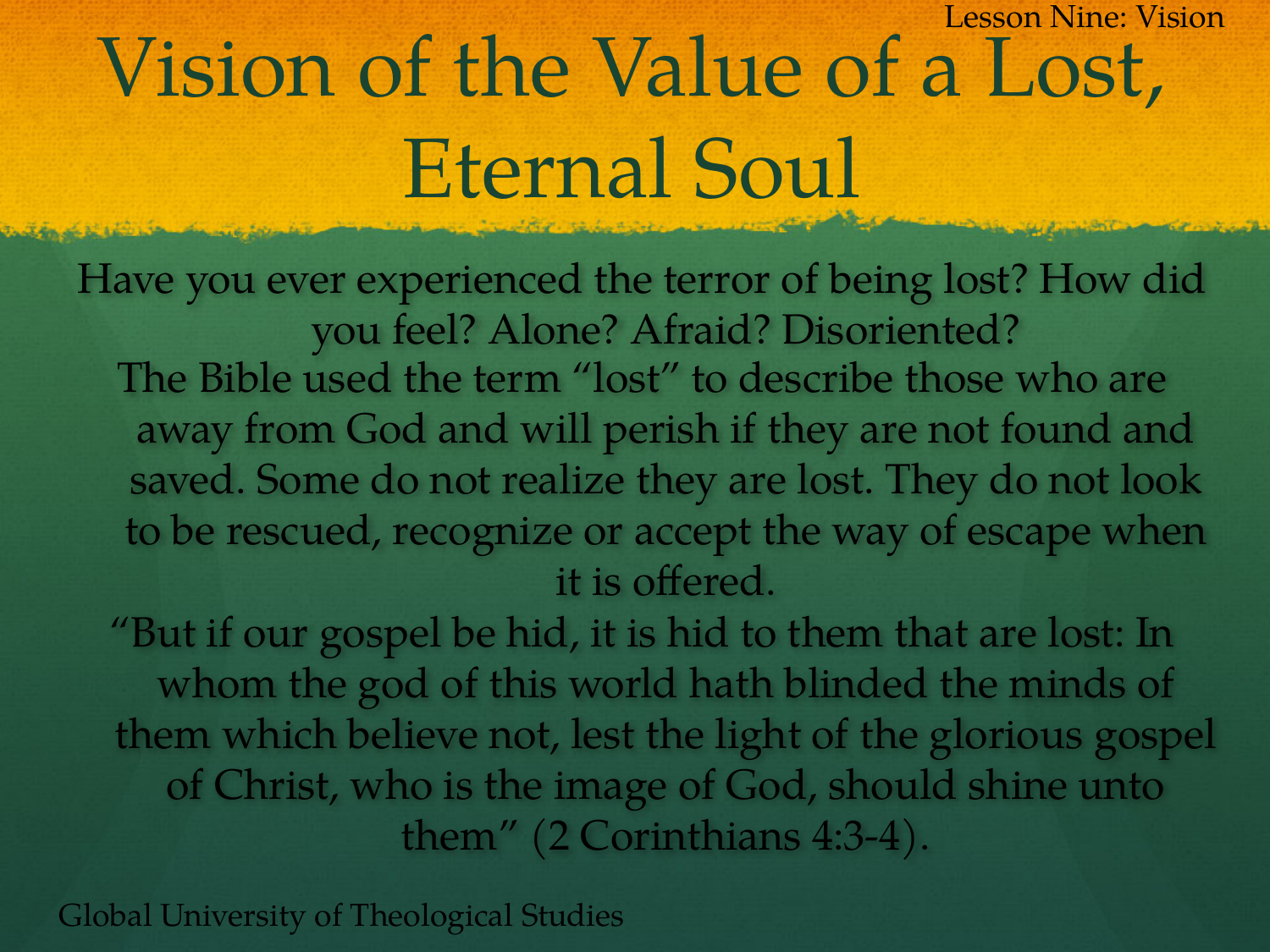

Lesson Nine: Vision

# Vision of the Value of a Lost, Eternal Soul
Have you ever experienced the terror of being lost? How did you feel? Alone? Afraid? Disoriented?
The Bible used the term “lost” to describe those who are away from God and will perish if they are not found and saved. Some do not realize they are lost. They do not look to be rescued, recognize or accept the way of escape when it is offered.
“But if our gospel be hid, it is hid to them that are lost: In whom the god of this world hath blinded the minds of them which believe not, lest the light of the glorious gospel of Christ, who is the image of God, should shine unto them” (2 Corinthians 4:3-4).
Global University of Theological Studies